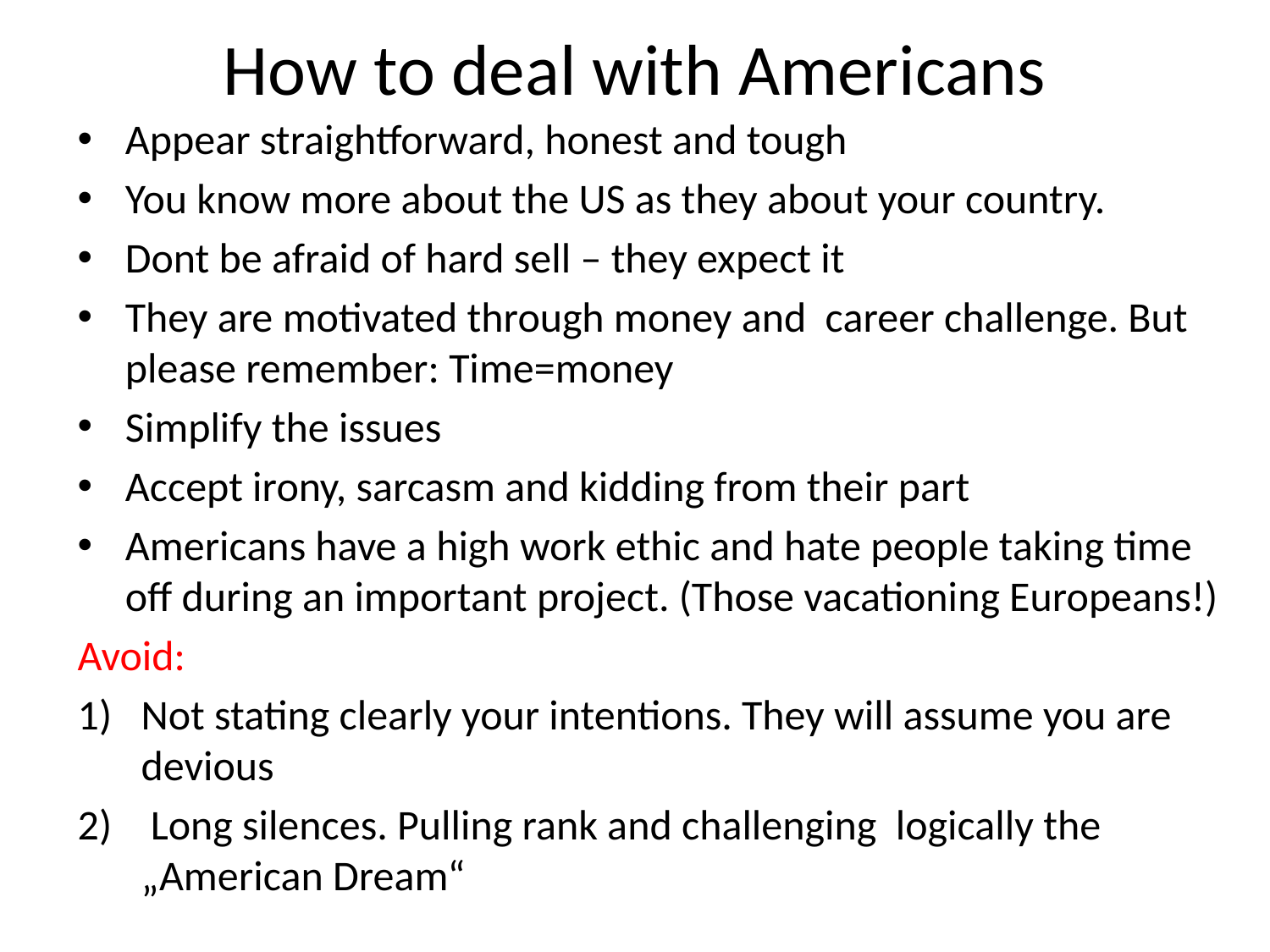

# How to deal with Americans
Appear straightforward, honest and tough
You know more about the US as they about your country.
Dont be afraid of hard sell – they expect it
They are motivated through money and  career challenge. But please remember: Time=money
Simplify the issues
Accept irony, sarcasm and kidding from their part
Americans have a high work ethic and hate people taking time off during an important project. (Those vacationing Europeans!)
Avoid:
Not stating clearly your intentions. They will assume you are devious
 Long silences. Pulling rank and challenging  logically the „American Dream“